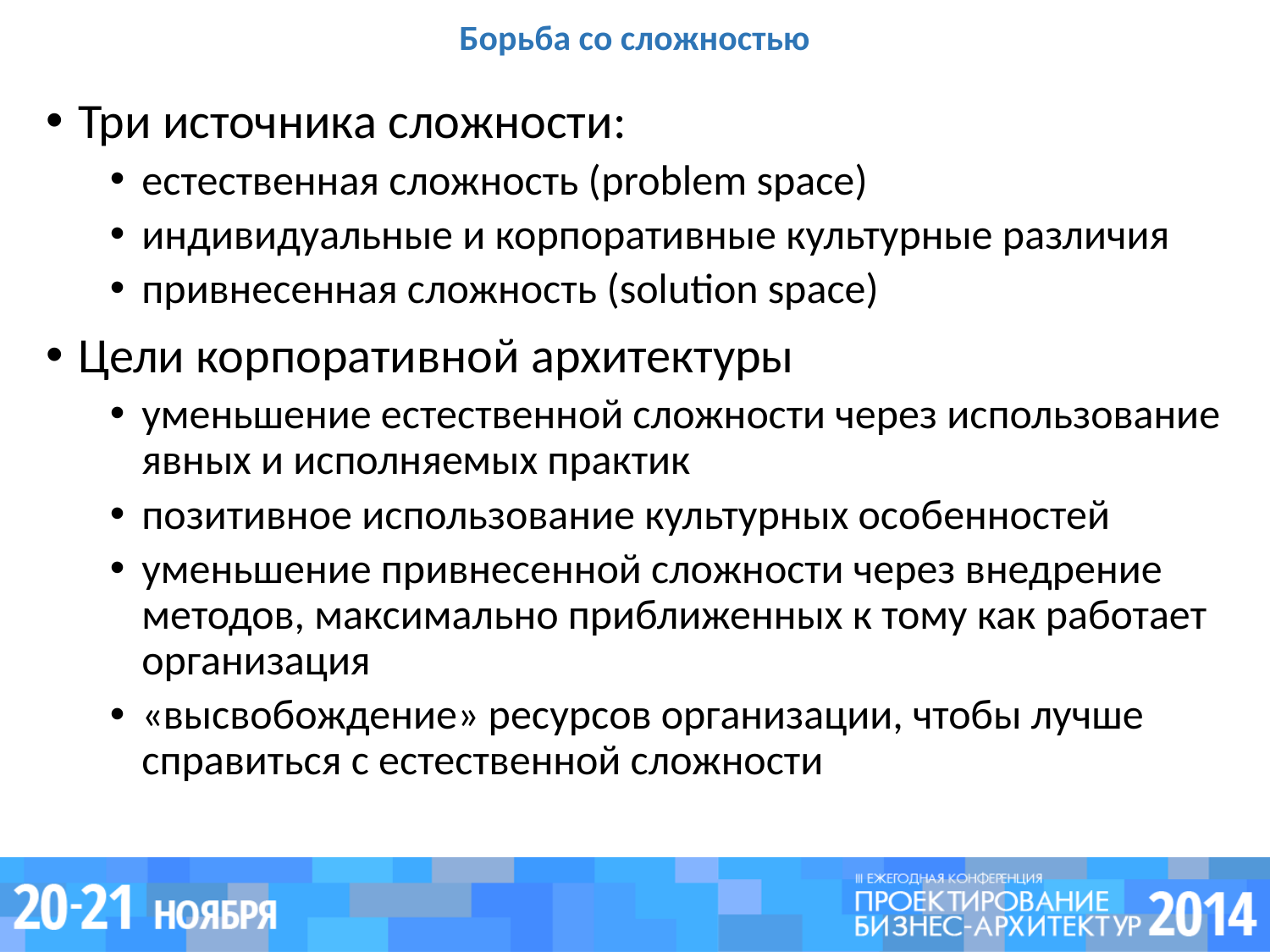

# Борьба со сложностью
Три источника сложности:
естественная сложность (problem space)
индивидуальные и корпоративные культурные различия
привнесенная сложность (solution space)
Цели корпоративной архитектуры
уменьшение естественной сложности через использование явных и исполняемых практик
позитивное использование культурных особенностей
уменьшение привнесенной сложности через внедрение методов, максимально приближенных к тому как работает организация
«высвобождение» ресурсов организации, чтобы лучше справиться с естественной сложности